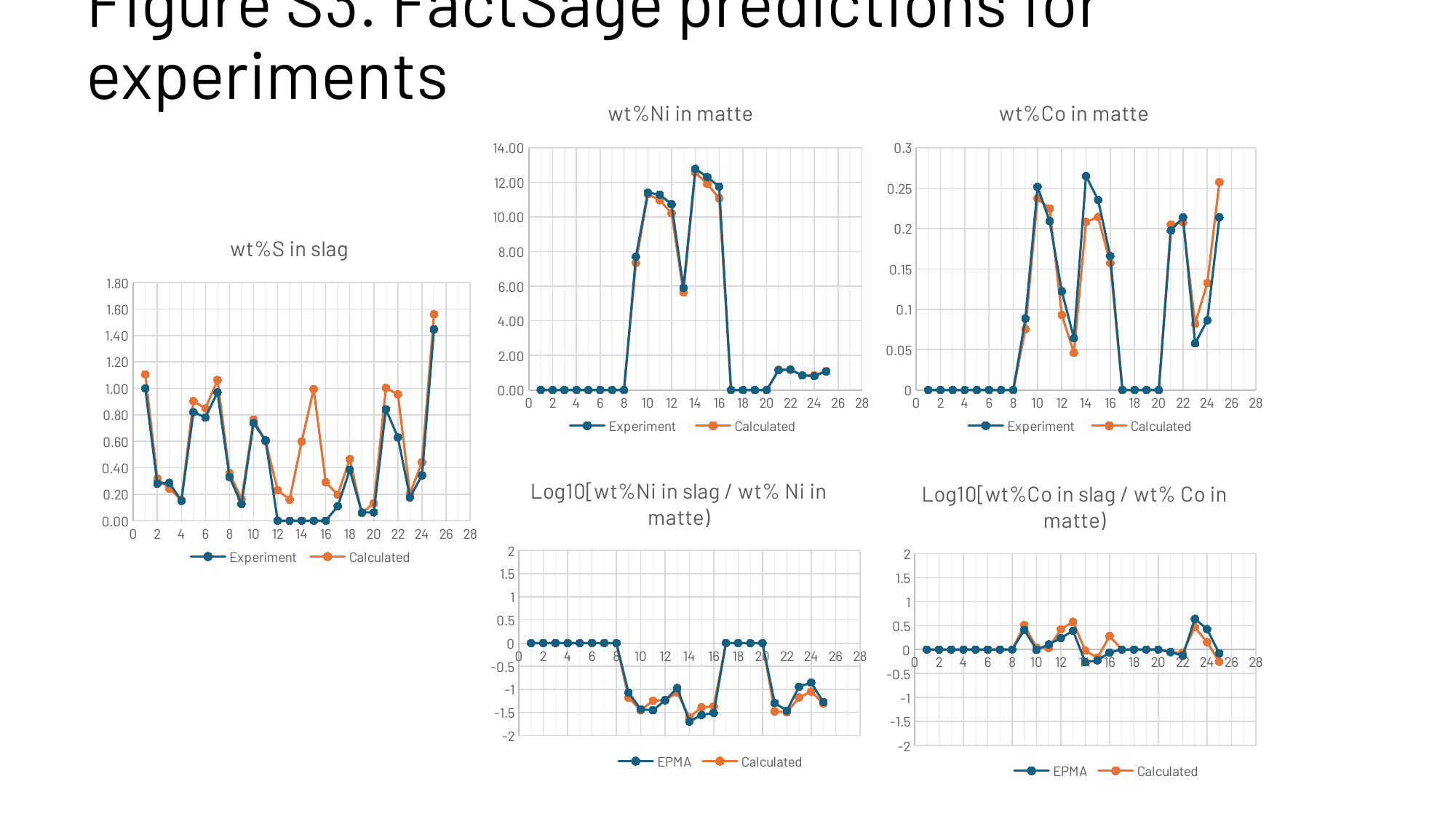

# Figure S3. FactSage predictions for experiments

### Chart: wt%Ni in matte

| Category | Experiment | Calculated |
|---|---|---|

### Chart: wt%Co in matte

| Category | Experiment | Calculated |
|---|---|---|

### Chart: wt%S in slag

| Category | Experiment | Calculated |
|---|---|---|

### Chart: Log10[wt%Ni in slag / wt% Ni in matte)

| Category | EPMA | Calculated |
|---|---|---|

### Chart: Log10[wt%Co in slag / wt% Co in matte)

| Category | EPMA | Calculated |
|---|---|---|